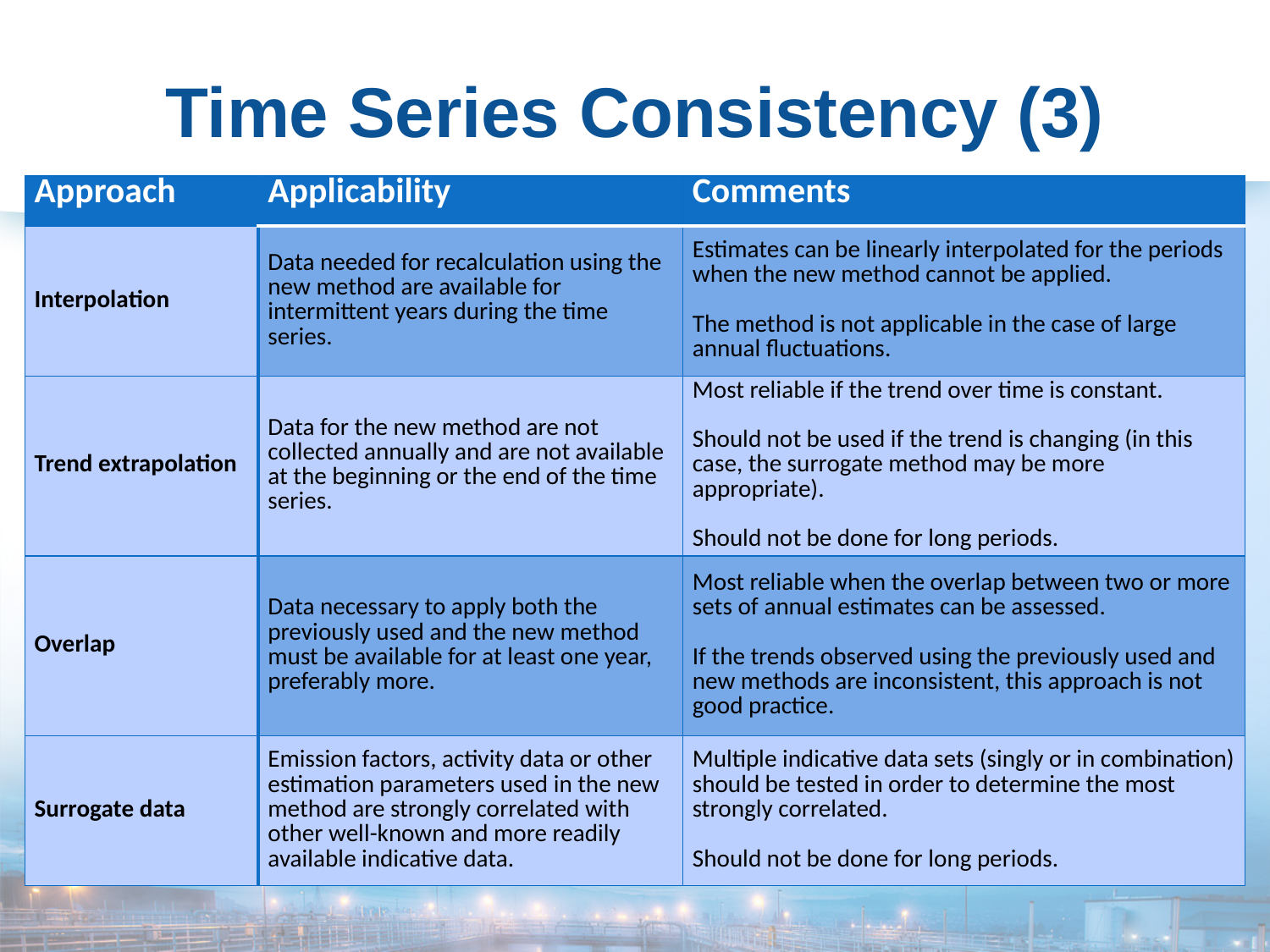

# Time Series Consistency (3)
| Approach | Applicability | Comments |
| --- | --- | --- |
| Interpolation | Data needed for recalculation using the new method are available for intermittent years during the time series. | Estimates can be linearly interpolated for the periods when the new method cannot be applied.   The method is not applicable in the case of large annual fluctuations. |
| Trend extrapolation | Data for the new method are not collected annually and are not available at the beginning or the end of the time series. | Most reliable if the trend over time is constant.   Should not be used if the trend is changing (in this case, the surrogate method may be more appropriate).   Should not be done for long periods. |
| Overlap | Data necessary to apply both the previously used and the new method must be available for at least one year, preferably more. | Most reliable when the overlap between two or more sets of annual estimates can be assessed. If the trends observed using the previously used and new methods are inconsistent, this approach is not good practice. |
| Surrogate data | Emission factors, activity data or other estimation parameters used in the new method are strongly correlated with other well-known and more readily available indicative data. | Multiple indicative data sets (singly or in combination) should be tested in order to determine the most strongly correlated. Should not be done for long periods. |